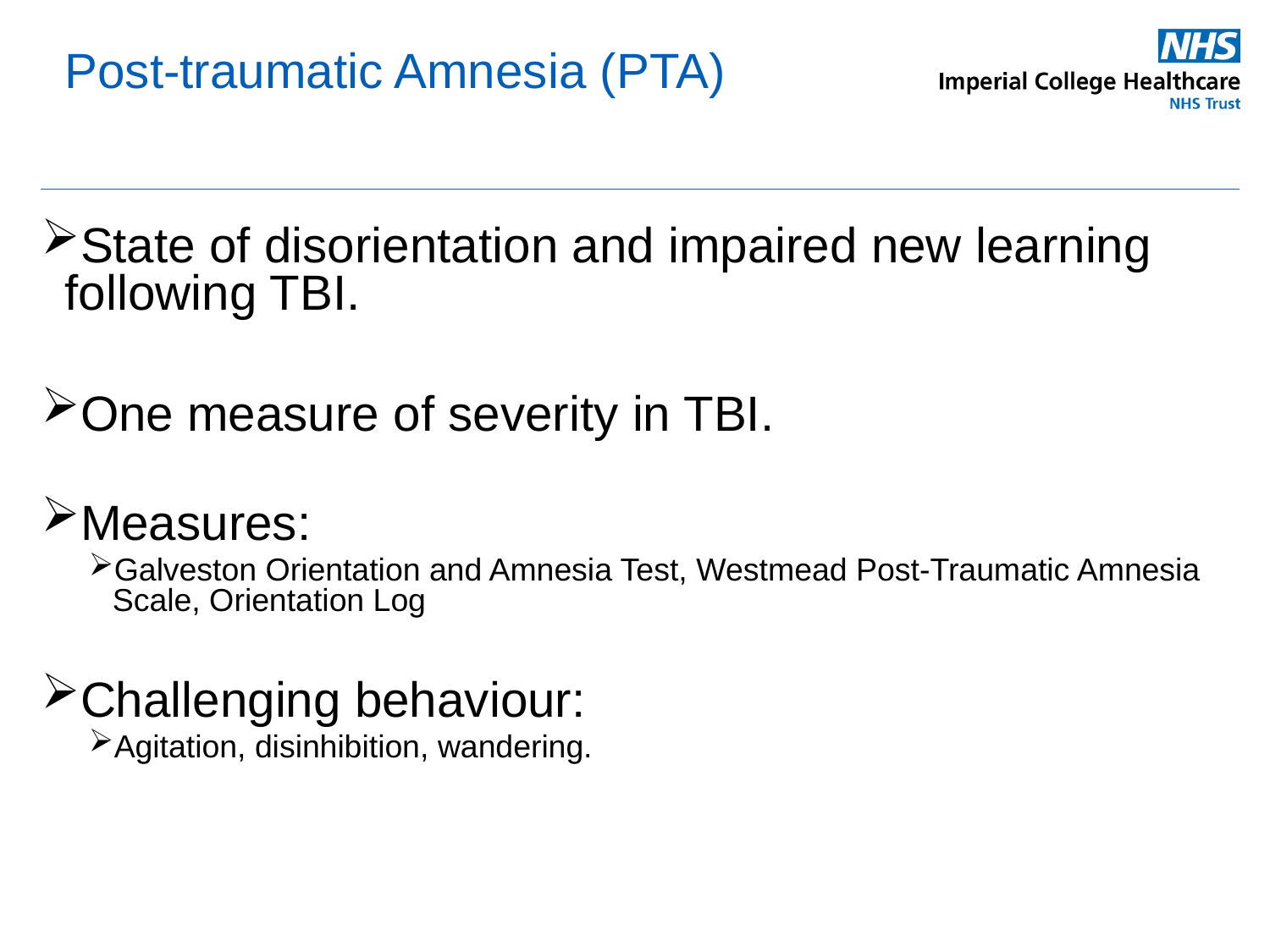

# Post-traumatic Amnesia (PTA)
State of disorientation and impaired new learning following TBI.

One measure of severity in TBI.

Measures:
Galveston Orientation and Amnesia Test, Westmead Post-Traumatic Amnesia Scale, Orientation Log

Challenging behaviour:
Agitation, disinhibition, wandering.